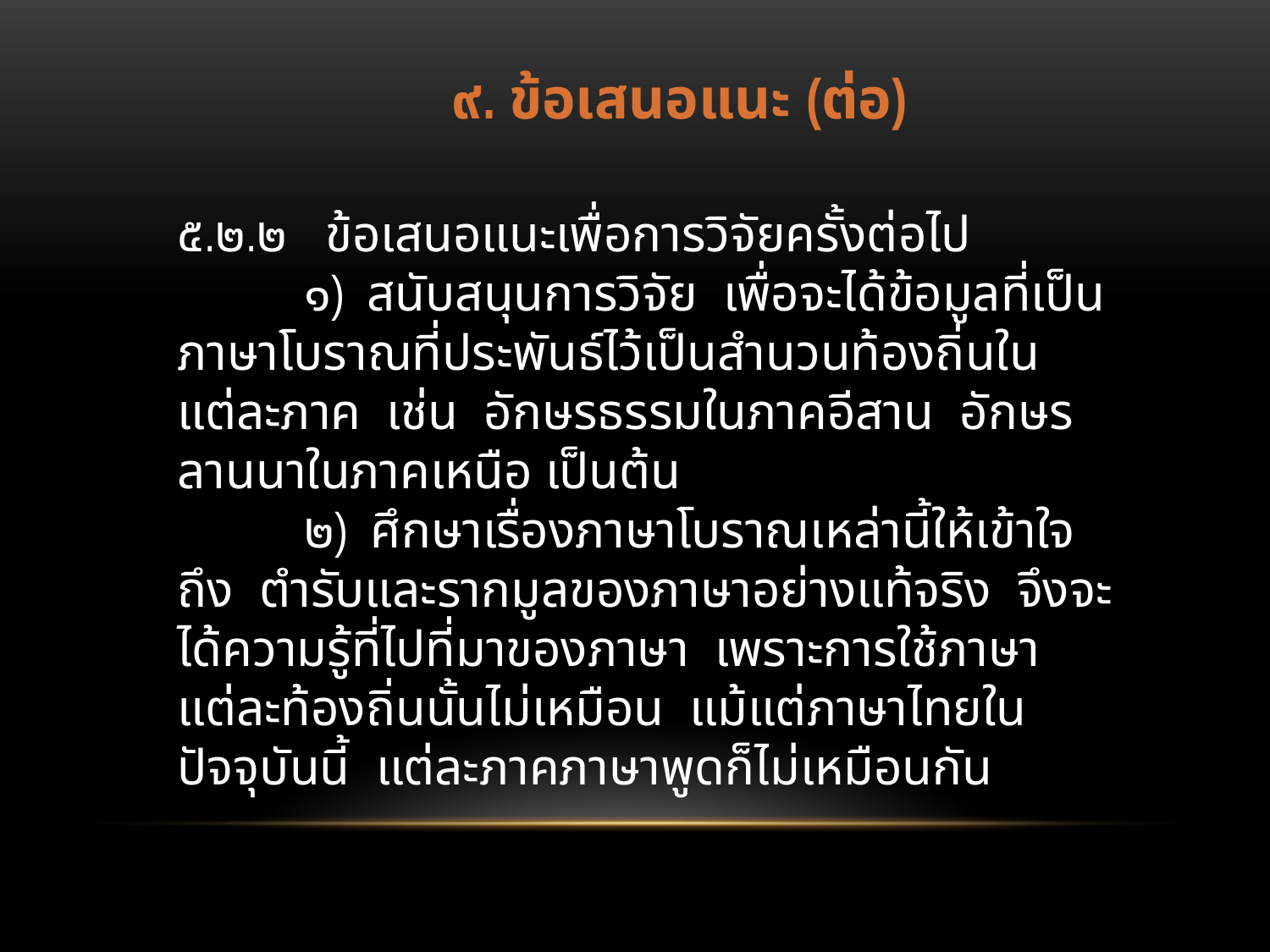

๙. ข้อเสนอแนะ (ต่อ)
๕.๒.๒   ข้อเสนอแนะเพื่อการวิจัยครั้งต่อไป
	๑)  สนับสนุนการวิจัย  เพื่อจะได้ข้อมูลที่เป็นภาษาโบราณที่ประพันธ์ไว้เป็นสำนวนท้องถิ่นในแต่ละภาค  เช่น  อักษรธรรมในภาคอีสาน  อักษรลานนาในภาคเหนือ เป็นต้น
	๒)  ศึกษาเรื่องภาษาโบราณเหล่านี้ให้เข้าใจถึง  ตำรับและรากมูลของภาษาอย่างแท้จริง  จึงจะได้ความรู้ที่ไปที่มาของภาษา  เพราะการใช้ภาษาแต่ละท้องถิ่นนั้นไม่เหมือน  แม้แต่ภาษาไทยในปัจจุบันนี้  แต่ละภาคภาษาพูดก็ไม่เหมือนกัน